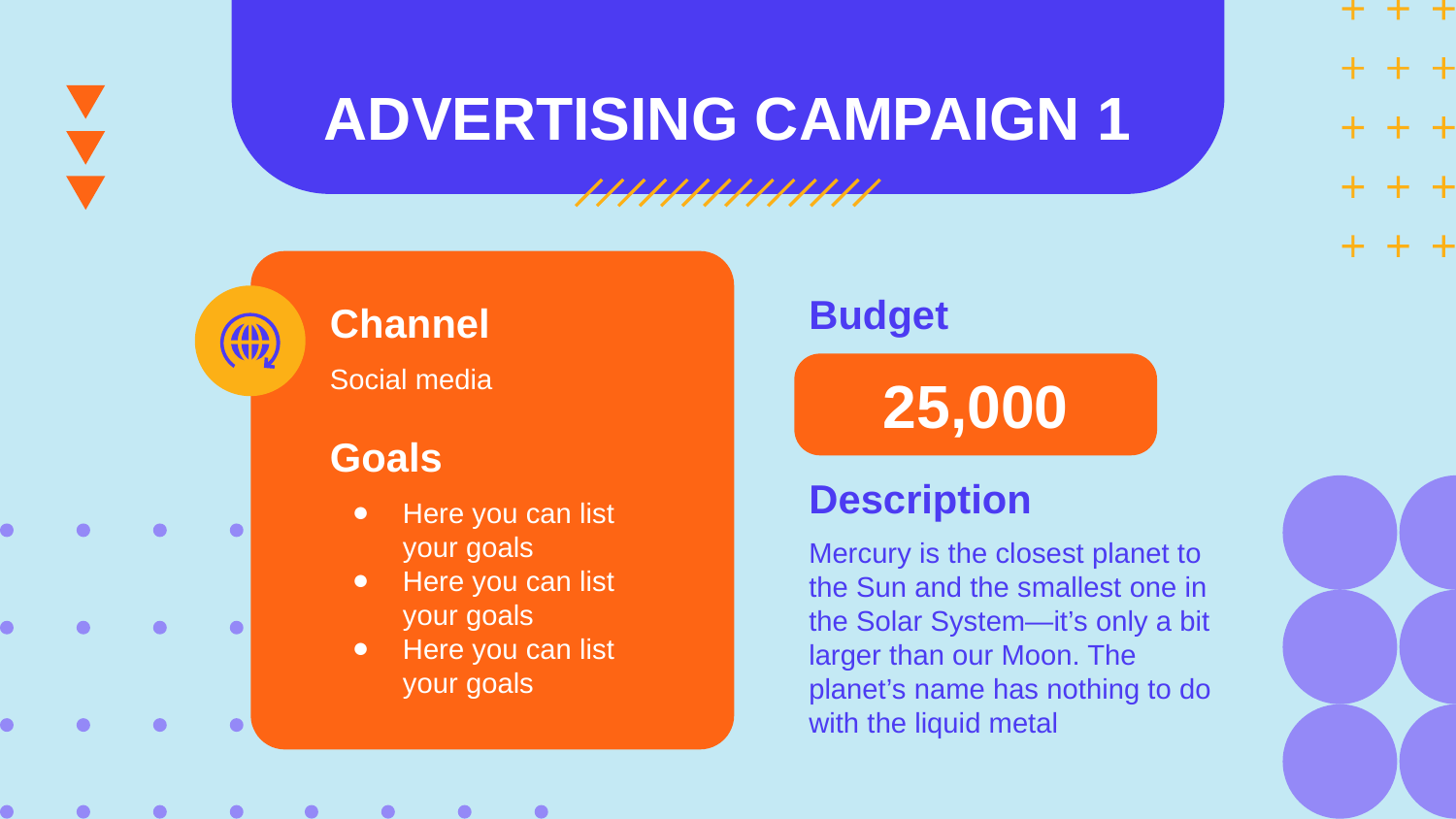

# ADVERTISING CAMPAIGN 1

Budget
Channel

Social media

25,000
Goals
Description
Here you can list your goals
Here you can list your goals
Here you can list your goals
Mercury is the closest planet to the Sun and the smallest one in the Solar System—it’s only a bit larger than our Moon. The planet’s name has nothing to do with the liquid metal